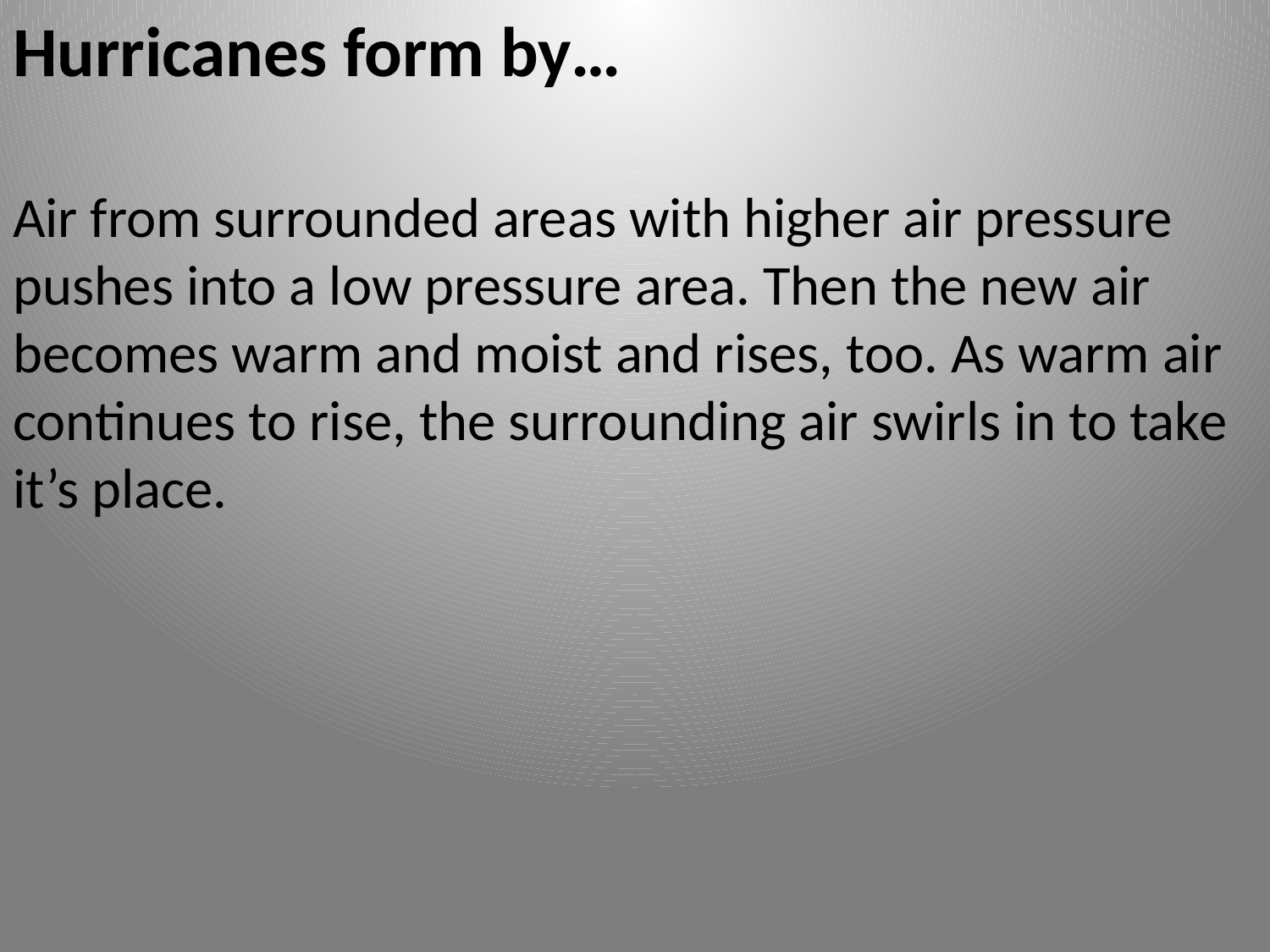

Hurricanes form by…

Air from surrounded areas with higher air pressure pushes into a low pressure area. Then the new air becomes warm and moist and rises, too. As warm air continues to rise, the surrounding air swirls in to take it’s place.